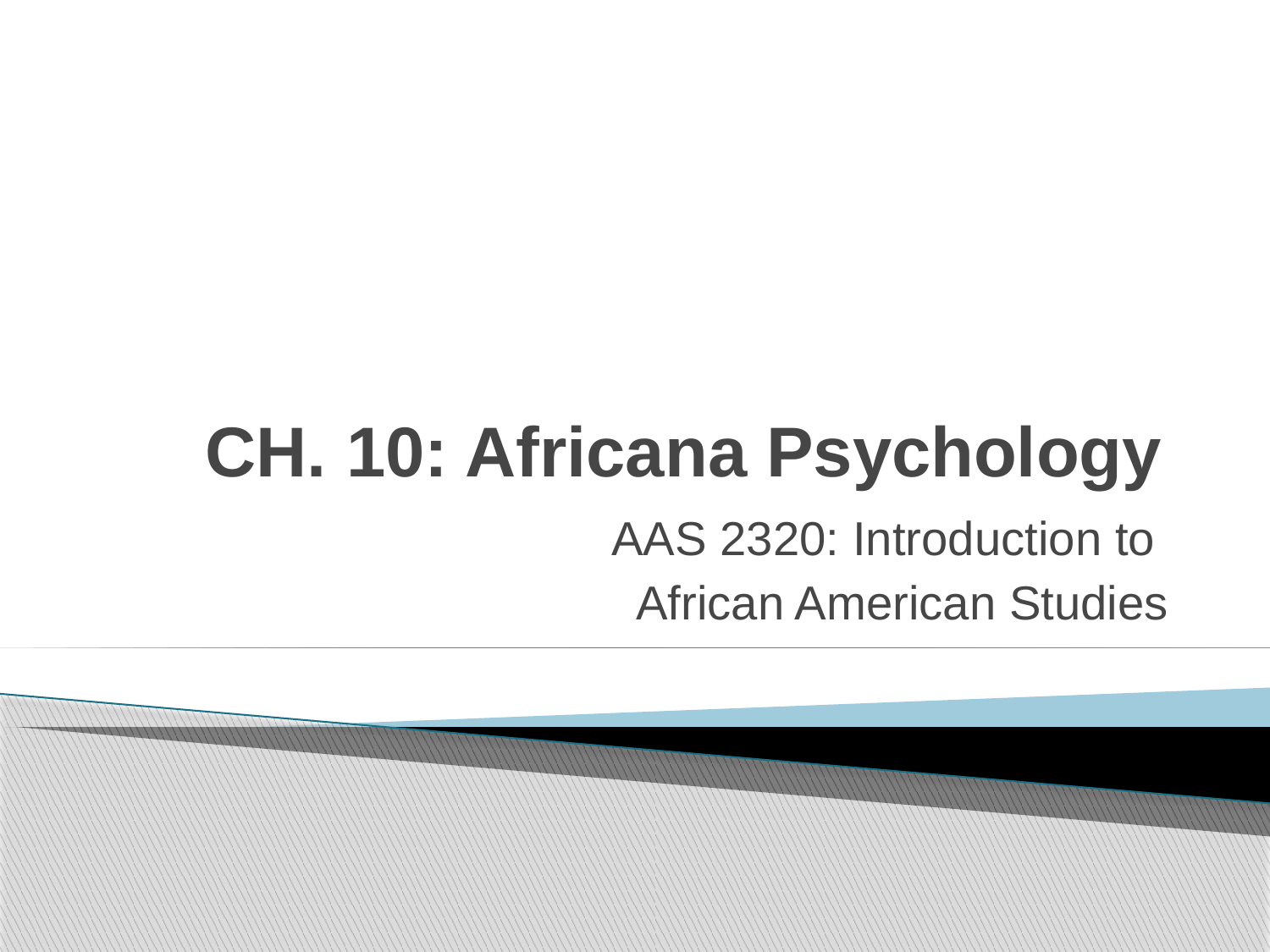

# CH. 10: Africana Psychology
AAS 2320: Introduction to
African American Studies